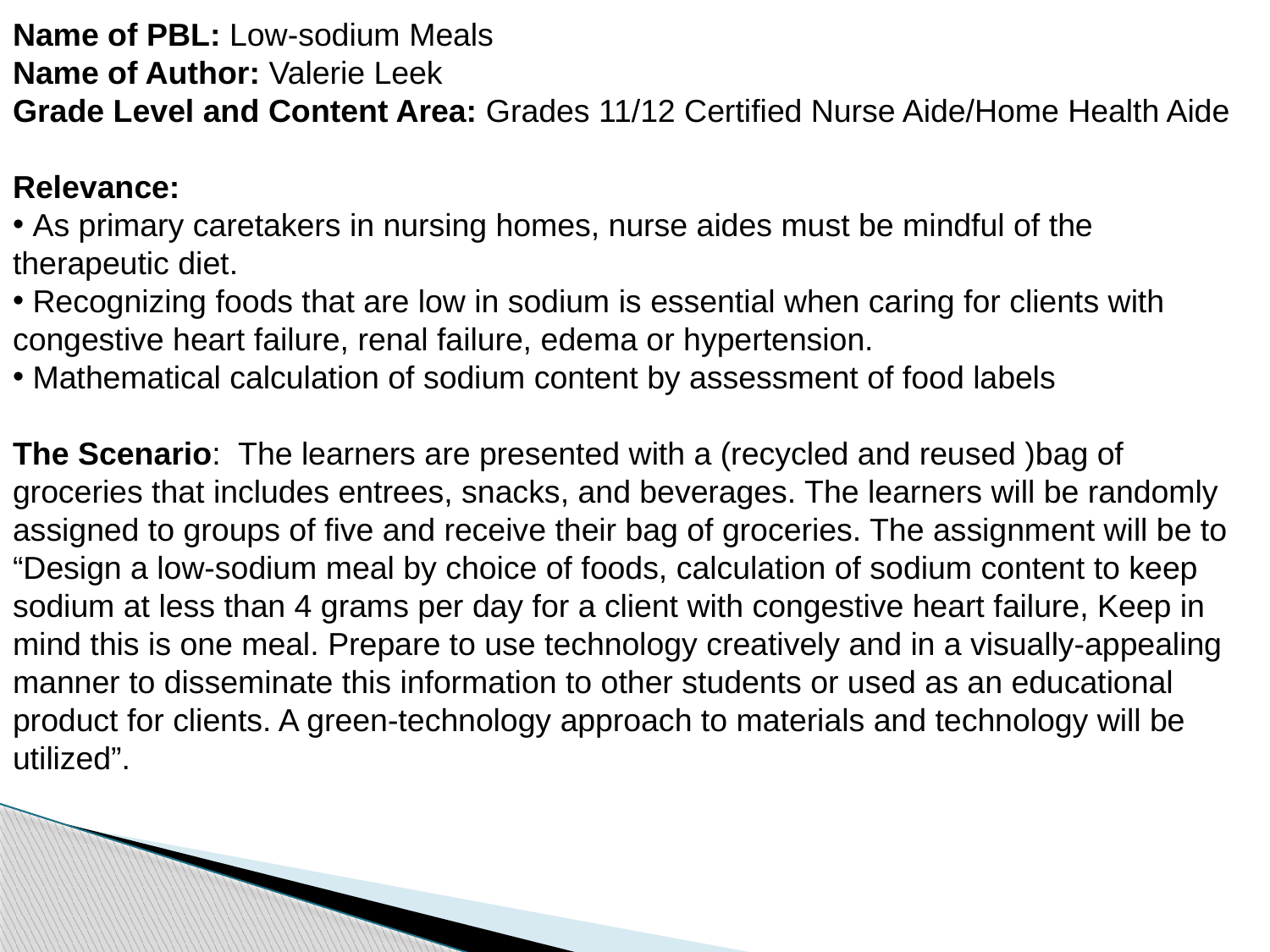

Name of PBL: Low-sodium Meals
Name of Author: Valerie Leek
Grade Level and Content Area: Grades 11/12 Certified Nurse Aide/Home Health Aide

Relevance:
 As primary caretakers in nursing homes, nurse aides must be mindful of the therapeutic diet.
 Recognizing foods that are low in sodium is essential when caring for clients with congestive heart failure, renal failure, edema or hypertension.
 Mathematical calculation of sodium content by assessment of food labels

The Scenario:  The learners are presented with a (recycled and reused )bag of groceries that includes entrees, snacks, and beverages. The learners will be randomly assigned to groups of five and receive their bag of groceries. The assignment will be to “Design a low-sodium meal by choice of foods, calculation of sodium content to keep sodium at less than 4 grams per day for a client with congestive heart failure, Keep in mind this is one meal. Prepare to use technology creatively and in a visually-appealing manner to disseminate this information to other students or used as an educational product for clients. A green-technology approach to materials and technology will be utilized”.